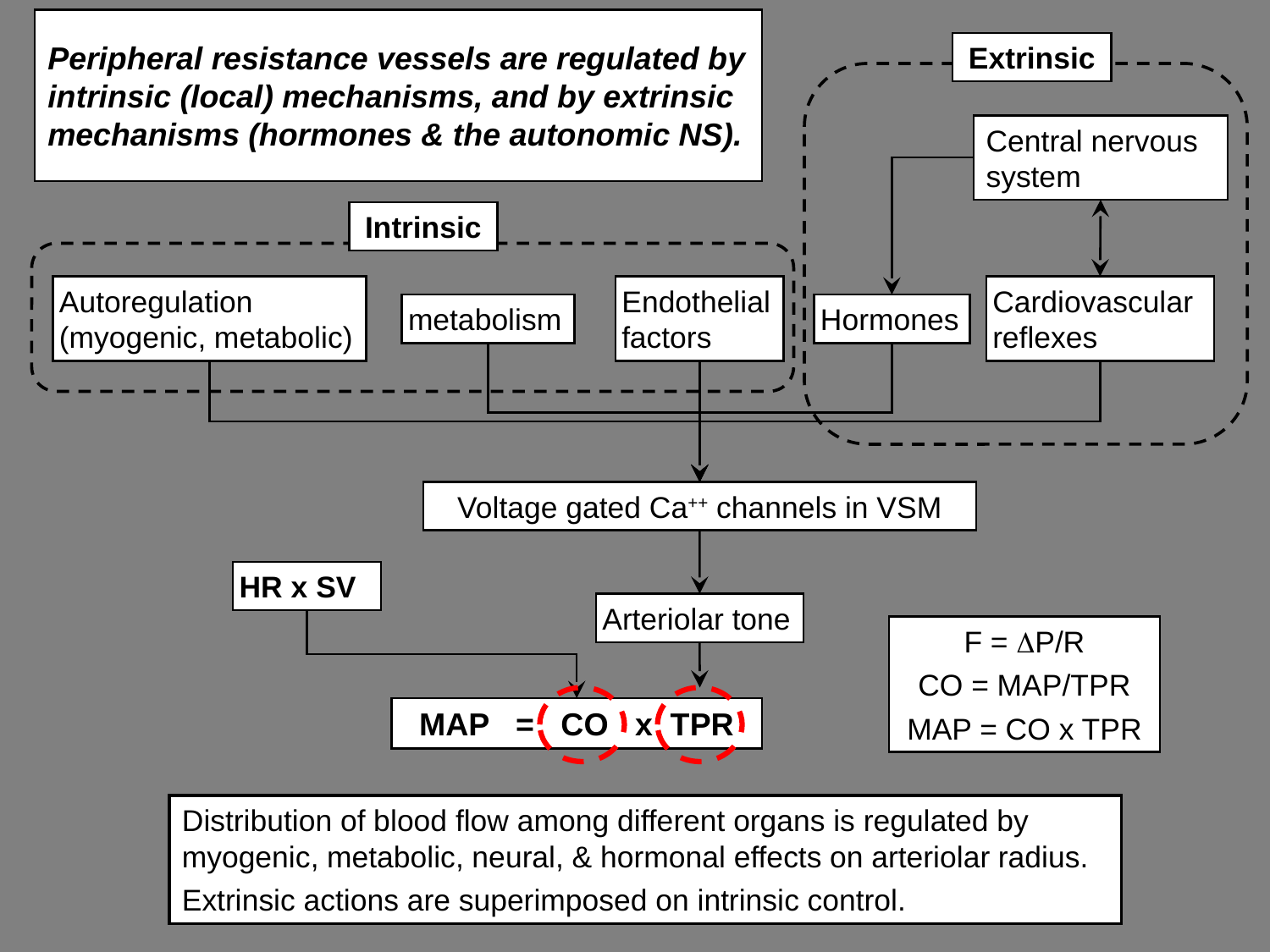

# Peripheral resistance vessels are regulated by intrinsic (local) mechanisms, and by extrinsic mechanisms (hormones & the autonomic NS).
Extrinsic

Central nervous system
Intrinsic

Autoregulation (myogenic, metabolic)
Endothelial factors
Cardiovascular reflexes
Hormones
metabolism
Voltage gated Ca++ channels in VSM
HR x SV
Arteriolar tone
F = ΔP/R
CO = MAP/TPR
MAP = CO x TPR

MAP   =   CO   x  TPR
Distribution of blood flow among different organs is regulated by myogenic, metabolic, neural, & hormonal effects on arteriolar radius.
Extrinsic actions are superimposed on intrinsic control.